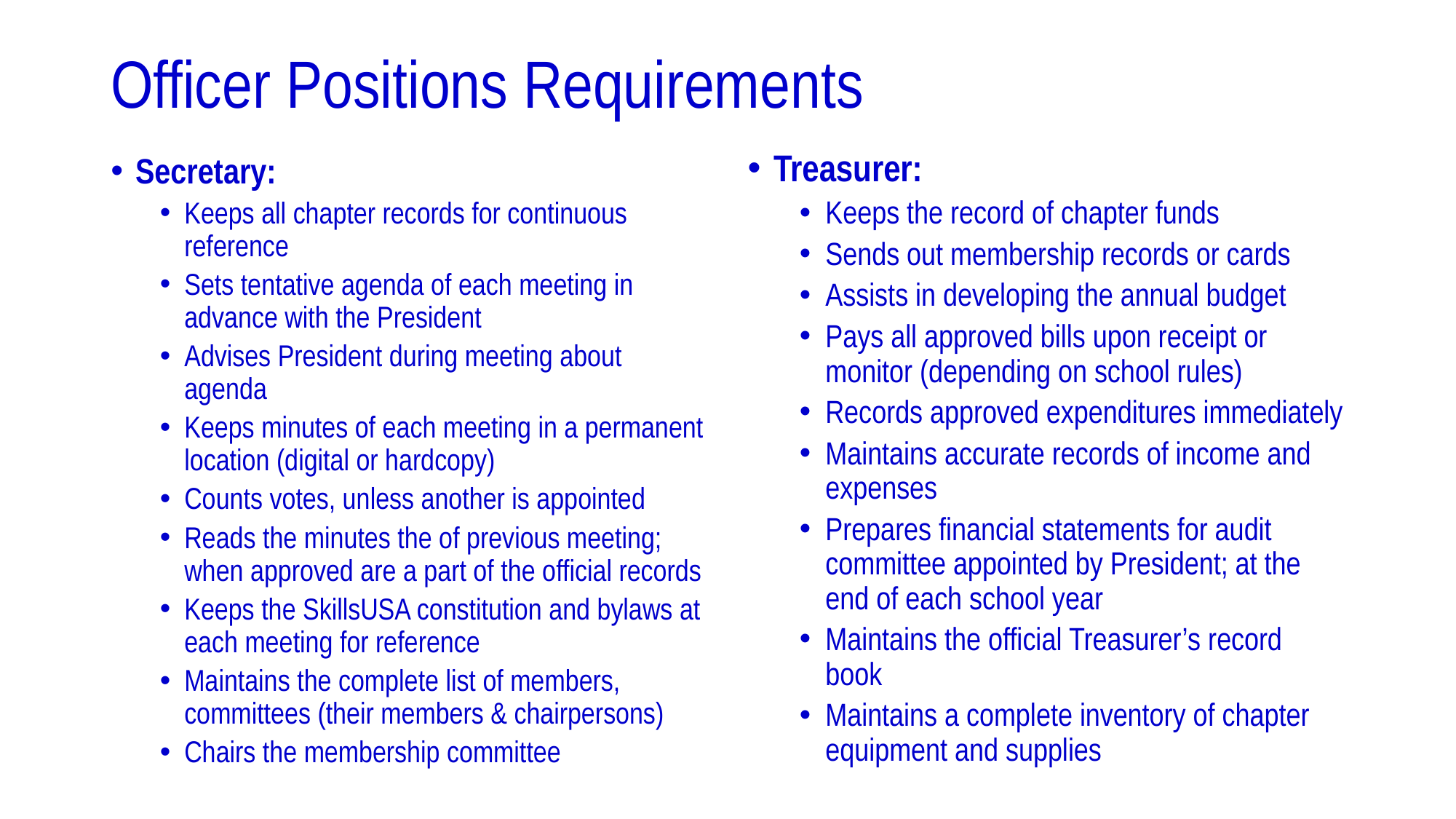

# Officer Positions Requirements
Treasurer:
Keeps the record of chapter funds
Sends out membership records or cards
Assists in developing the annual budget
Pays all approved bills upon receipt or monitor (depending on school rules)
Records approved expenditures immediately
Maintains accurate records of income and expenses
Prepares financial statements for audit committee appointed by President; at the end of each school year
Maintains the official Treasurer’s record book
Maintains a complete inventory of chapter equipment and supplies
Secretary:
Keeps all chapter records for continuous reference
Sets tentative agenda of each meeting in advance with the President
Advises President during meeting about agenda
Keeps minutes of each meeting in a permanent location (digital or hardcopy)
Counts votes, unless another is appointed
Reads the minutes the of previous meeting; when approved are a part of the official records
Keeps the SkillsUSA constitution and bylaws at each meeting for reference
Maintains the complete list of members, committees (their members & chairpersons)
Chairs the membership committee